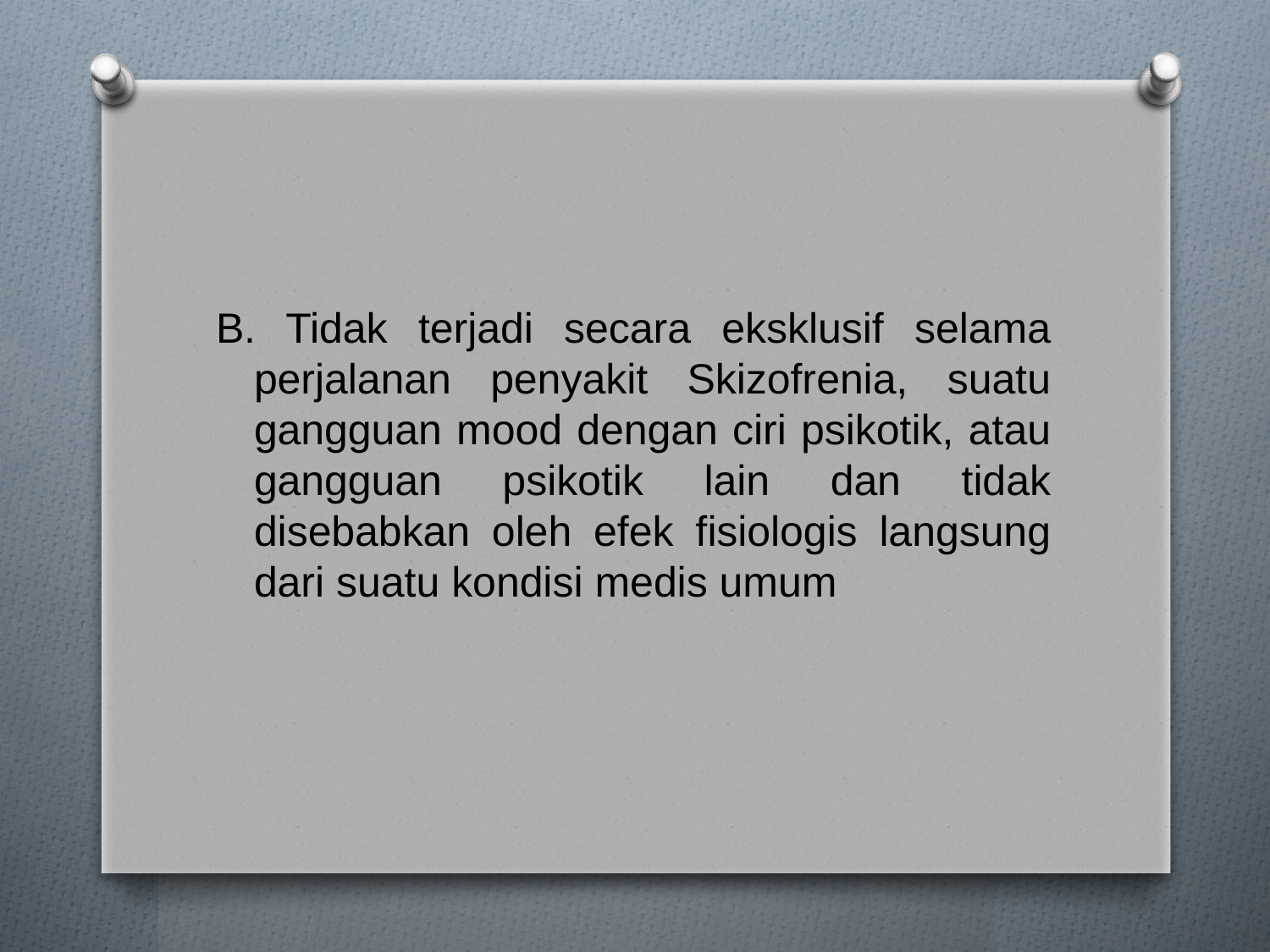

B. Tidak terjadi secara eksklusif selama perjalanan penyakit Skizofrenia, suatu gangguan mood dengan ciri psikotik, atau gangguan psikotik lain dan tidak disebabkan oleh efek fisiologis langsung dari suatu kondisi medis umum